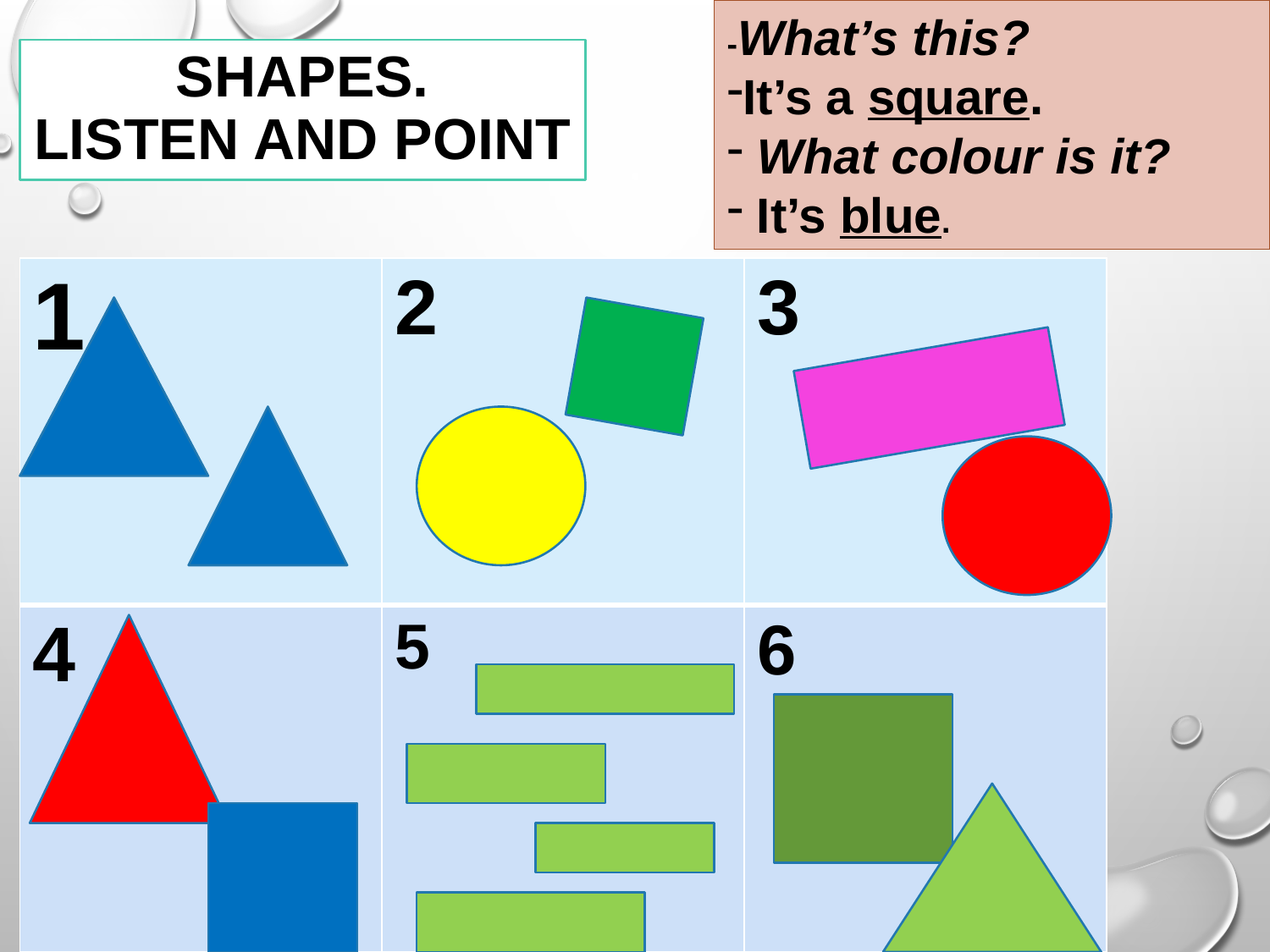

-What’s this?
It’s a square.
 What colour is it?
 It’s blue.
# Shapes. Listen and point
| 1 | 2 | 3 |
| --- | --- | --- |
| 4 | 5 | 6 |